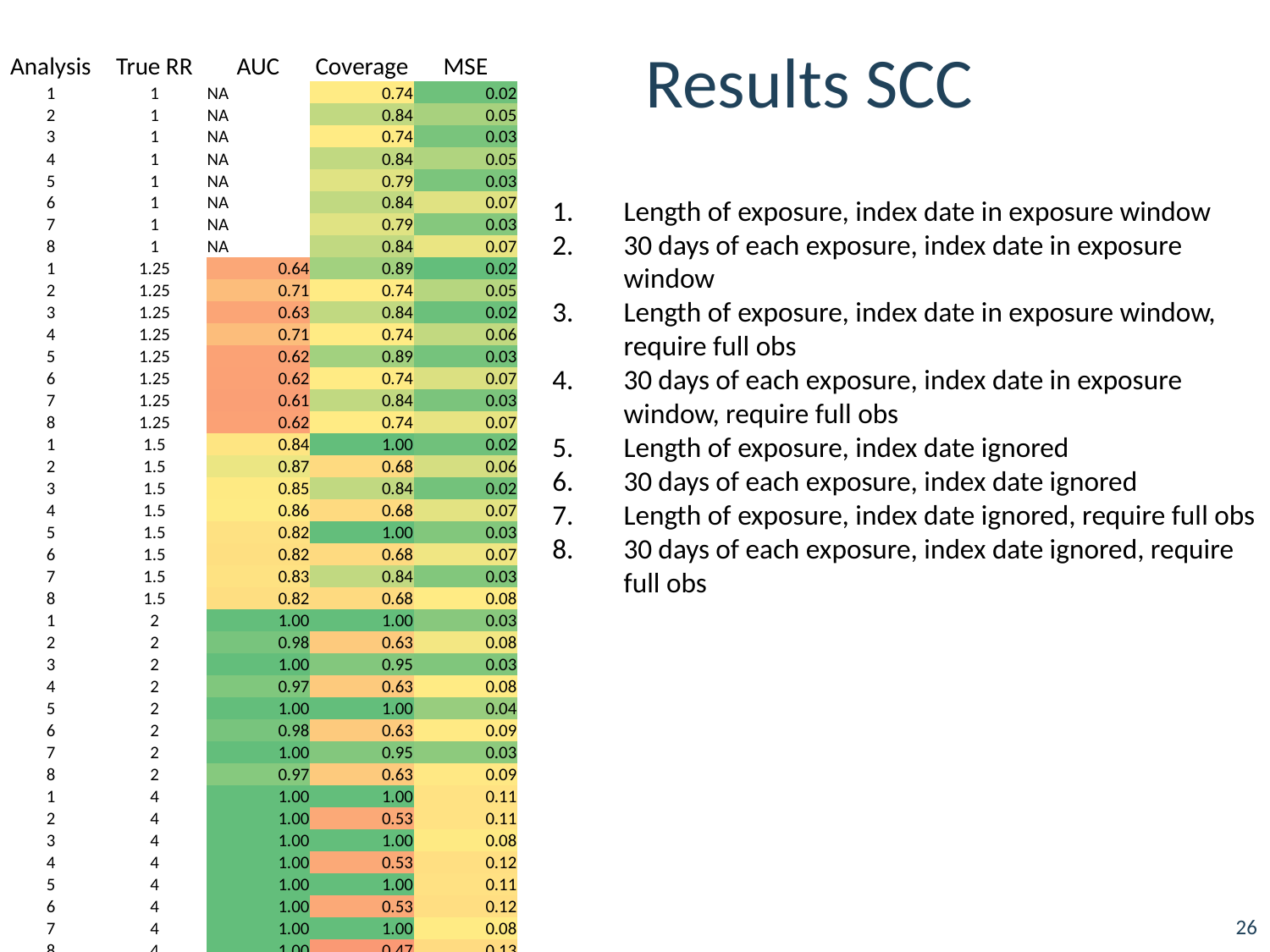

# Results SCC
| Analysis | True RR | AUC | Coverage | MSE |
| --- | --- | --- | --- | --- |
| 1 | 1 | NA | 0.74 | 0.02 |
| 2 | 1 | NA | 0.84 | 0.05 |
| 3 | 1 | NA | 0.74 | 0.03 |
| 4 | 1 | NA | 0.84 | 0.05 |
| 5 | 1 | NA | 0.79 | 0.03 |
| 6 | 1 | NA | 0.84 | 0.07 |
| 7 | 1 | NA | 0.79 | 0.03 |
| 8 | 1 | NA | 0.84 | 0.07 |
| 1 | 1.25 | 0.64 | 0.89 | 0.02 |
| 2 | 1.25 | 0.71 | 0.74 | 0.05 |
| 3 | 1.25 | 0.63 | 0.84 | 0.02 |
| 4 | 1.25 | 0.71 | 0.74 | 0.06 |
| 5 | 1.25 | 0.62 | 0.89 | 0.03 |
| 6 | 1.25 | 0.62 | 0.74 | 0.07 |
| 7 | 1.25 | 0.61 | 0.84 | 0.03 |
| 8 | 1.25 | 0.62 | 0.74 | 0.07 |
| 1 | 1.5 | 0.84 | 1.00 | 0.02 |
| 2 | 1.5 | 0.87 | 0.68 | 0.06 |
| 3 | 1.5 | 0.85 | 0.84 | 0.02 |
| 4 | 1.5 | 0.86 | 0.68 | 0.07 |
| 5 | 1.5 | 0.82 | 1.00 | 0.03 |
| 6 | 1.5 | 0.82 | 0.68 | 0.07 |
| 7 | 1.5 | 0.83 | 0.84 | 0.03 |
| 8 | 1.5 | 0.82 | 0.68 | 0.08 |
| 1 | 2 | 1.00 | 1.00 | 0.03 |
| 2 | 2 | 0.98 | 0.63 | 0.08 |
| 3 | 2 | 1.00 | 0.95 | 0.03 |
| 4 | 2 | 0.97 | 0.63 | 0.08 |
| 5 | 2 | 1.00 | 1.00 | 0.04 |
| 6 | 2 | 0.98 | 0.63 | 0.09 |
| 7 | 2 | 1.00 | 0.95 | 0.03 |
| 8 | 2 | 0.97 | 0.63 | 0.09 |
| 1 | 4 | 1.00 | 1.00 | 0.11 |
| 2 | 4 | 1.00 | 0.53 | 0.11 |
| 3 | 4 | 1.00 | 1.00 | 0.08 |
| 4 | 4 | 1.00 | 0.53 | 0.12 |
| 5 | 4 | 1.00 | 1.00 | 0.11 |
| 6 | 4 | 1.00 | 0.53 | 0.12 |
| 7 | 4 | 1.00 | 1.00 | 0.08 |
| 8 | 4 | 1.00 | 0.47 | 0.13 |
Length of exposure, index date in exposure window
30 days of each exposure, index date in exposure window
Length of exposure, index date in exposure window, require full obs
30 days of each exposure, index date in exposure window, require full obs
Length of exposure, index date ignored
30 days of each exposure, index date ignored
Length of exposure, index date ignored, require full obs
30 days of each exposure, index date ignored, require full obs

26